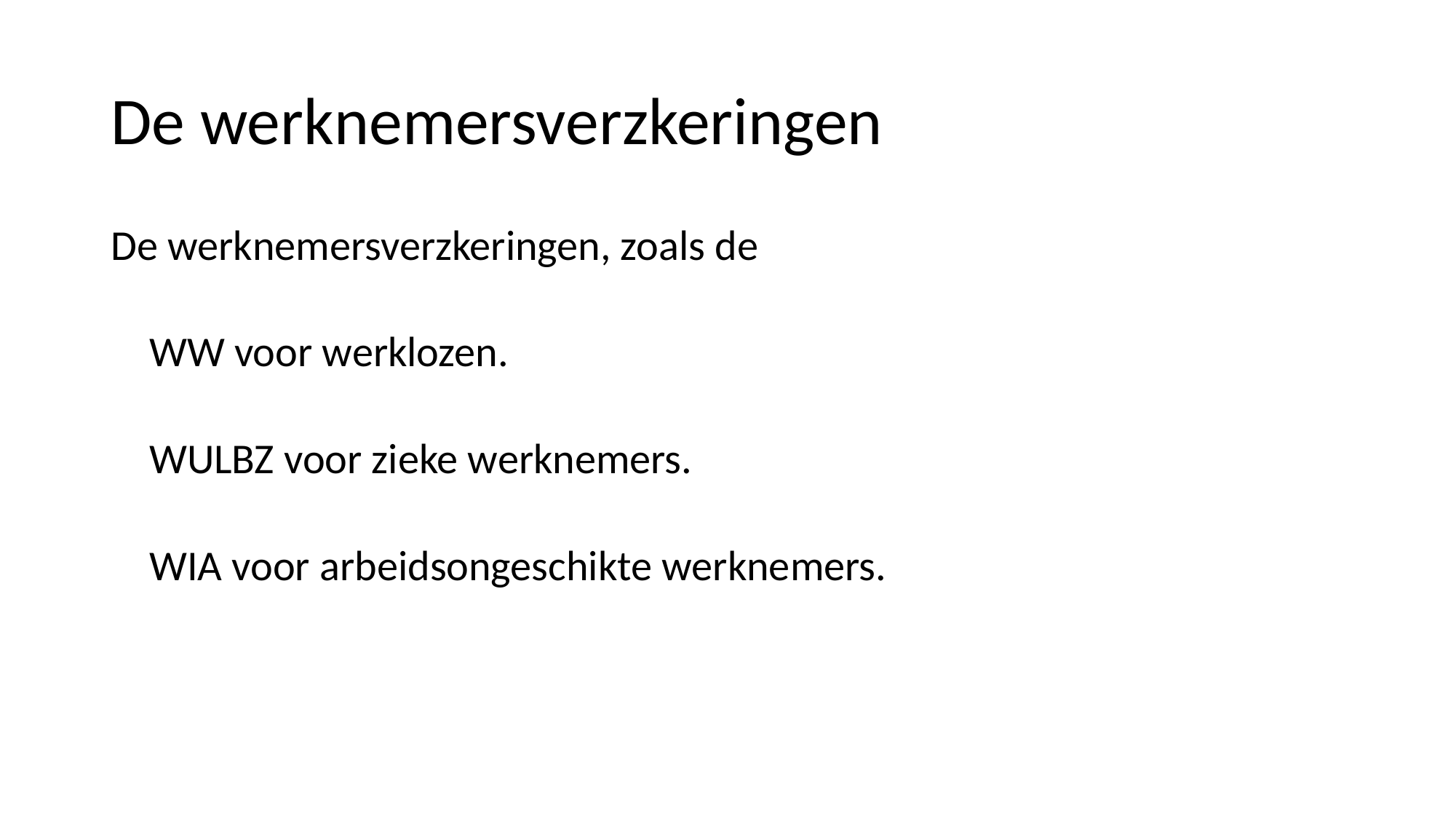

# De werknemersverzkeringen
De werknemersverzkeringen, zoals de
    WW voor werklozen.
    WULBZ voor zieke werknemers.
    WIA voor arbeidsongeschikte werknemers.